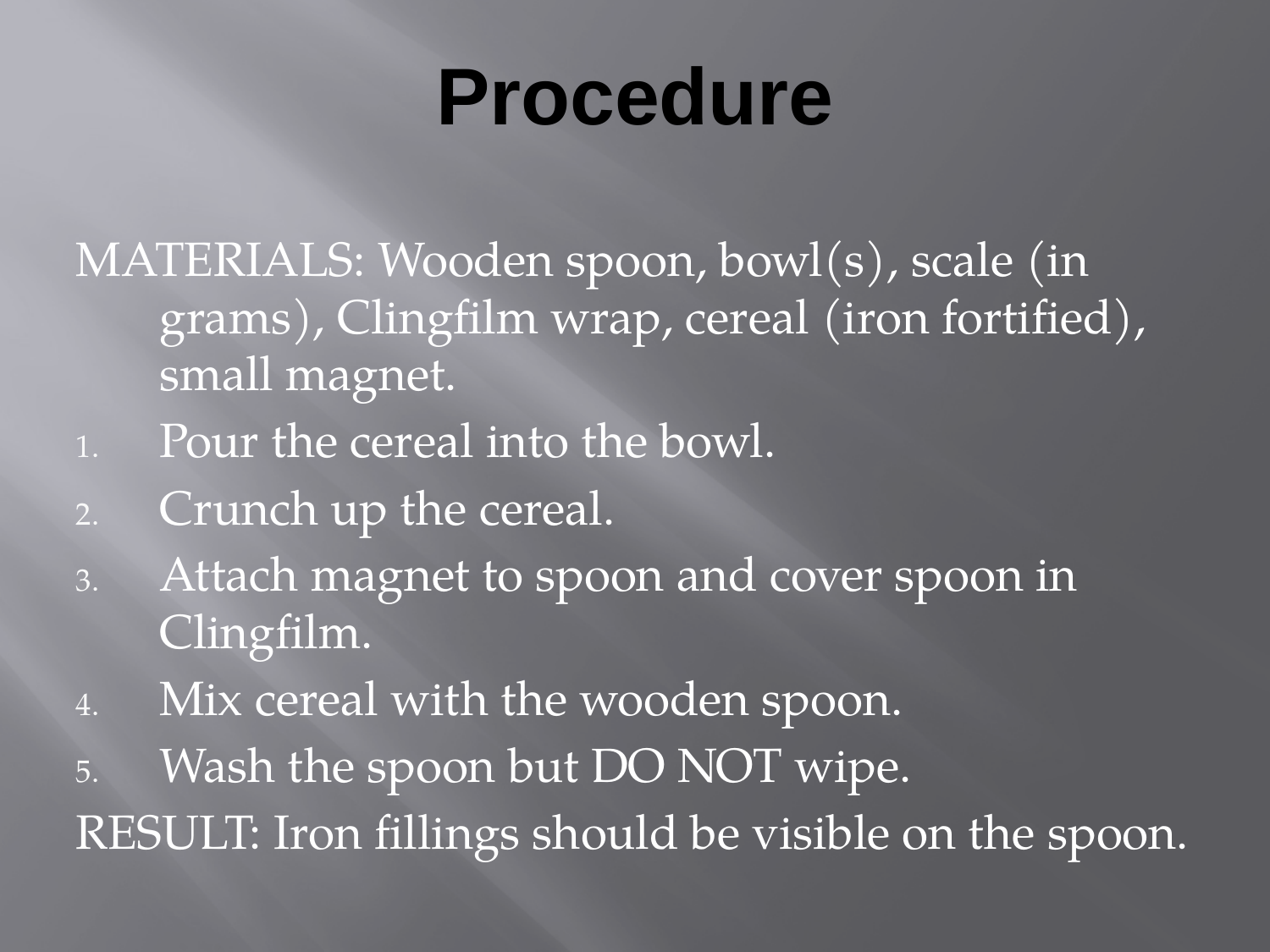

# Procedure
MATERIALS: Wooden spoon, bowl(s), scale (in grams), Clingfilm wrap, cereal (iron fortified), small magnet.
Pour the cereal into the bowl.
Crunch up the cereal.
Attach magnet to spoon and cover spoon in Clingfilm.
Mix cereal with the wooden spoon.
Wash the spoon but DO NOT wipe.
RESULT: Iron fillings should be visible on the spoon.